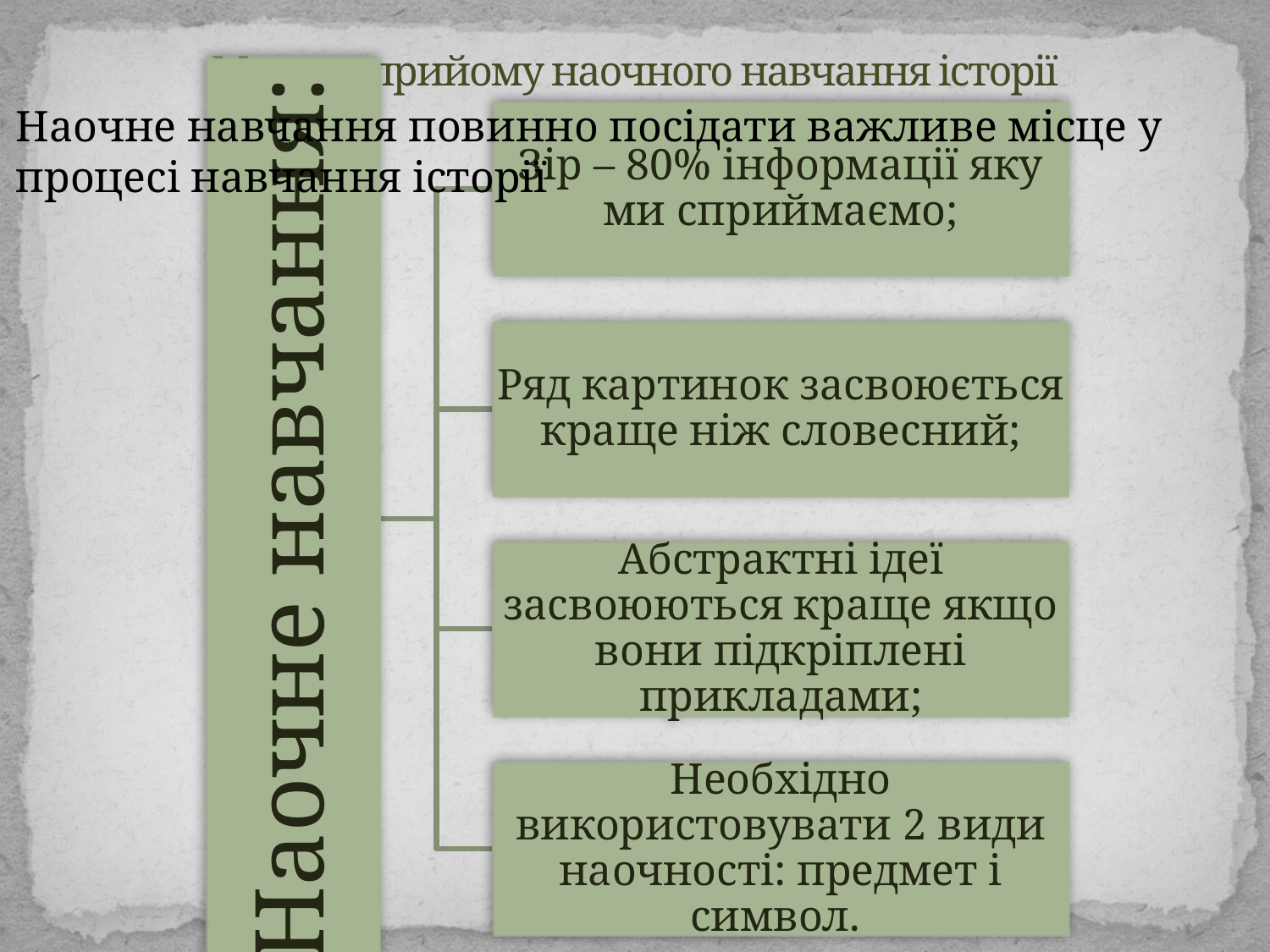

# Методи прийому наочного навчання історії

Наочне навчання:
Зір – 80% інформації яку ми сприймаємо;
Ряд картинок засвоюється краще ніж словесний;
Абстрактні ідеї засвоюються краще якщо вони підкріплені прикладами;
Необхідно використовувати 2 види наочності: предмет і символ.
Наочне навчання повинно посідати важливе місце у процесі навчання історії